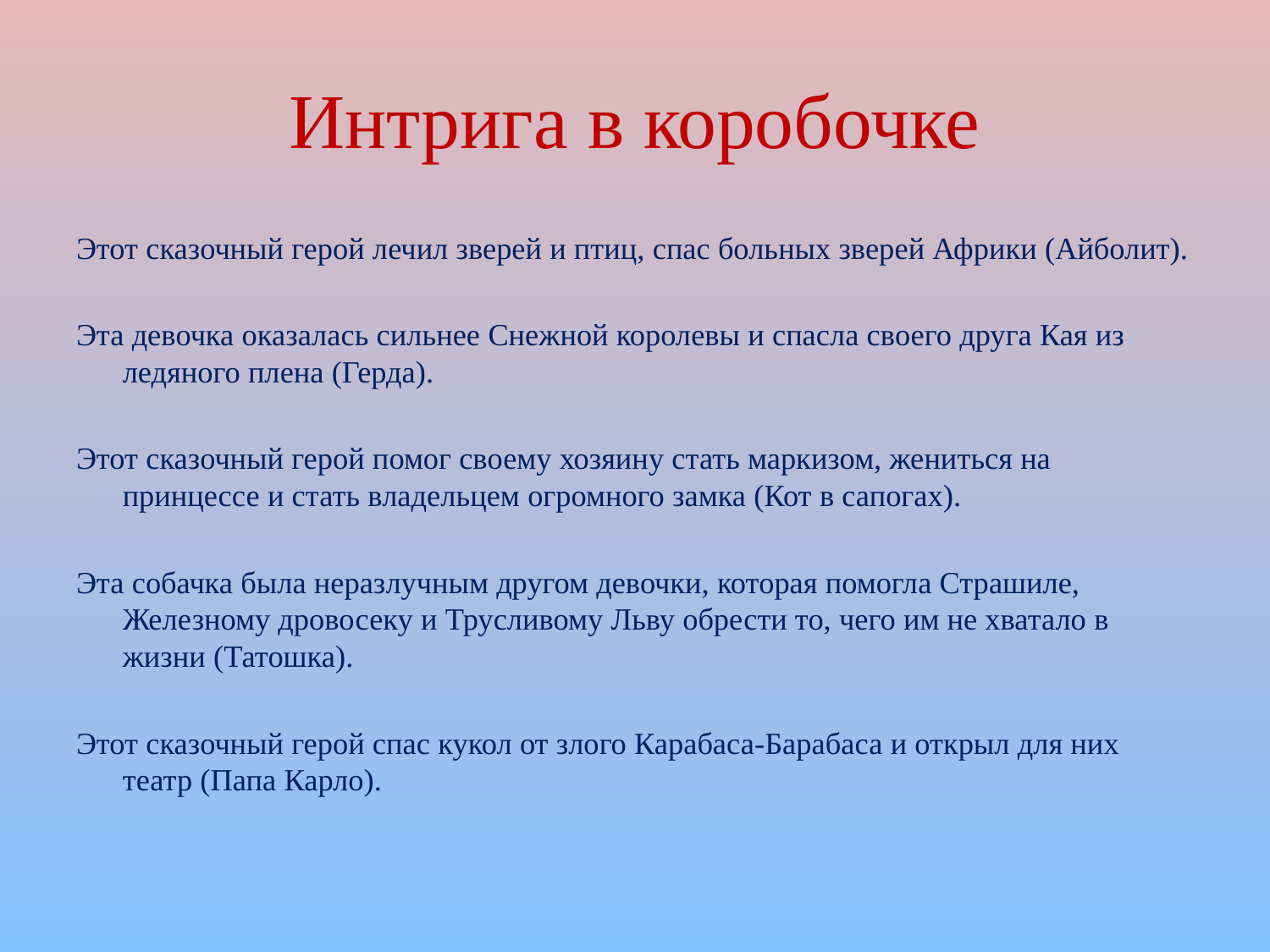

# Интрига в коробочке
Этот сказочный герой лечил зверей и птиц, спас больных зверей Африки (Айболит).

Эта девочка оказалась сильнее Снежной королевы и спасла своего друга Кая из ледяного плена (Герда).

Этот сказочный герой помог своему хозяину стать маркизом, жениться на принцессе и стать владельцем огромного замка (Кот в сапогах).

Эта собачка была неразлучным другом девочки, которая помогла Страшиле, Железному дровосеку и Трусливому Льву обрести то, чего им не хватало в жизни (Татошка).

Этот сказочный герой спас кукол от злого Карабаса-Барабаса и открыл для них театр (Папа Карло).